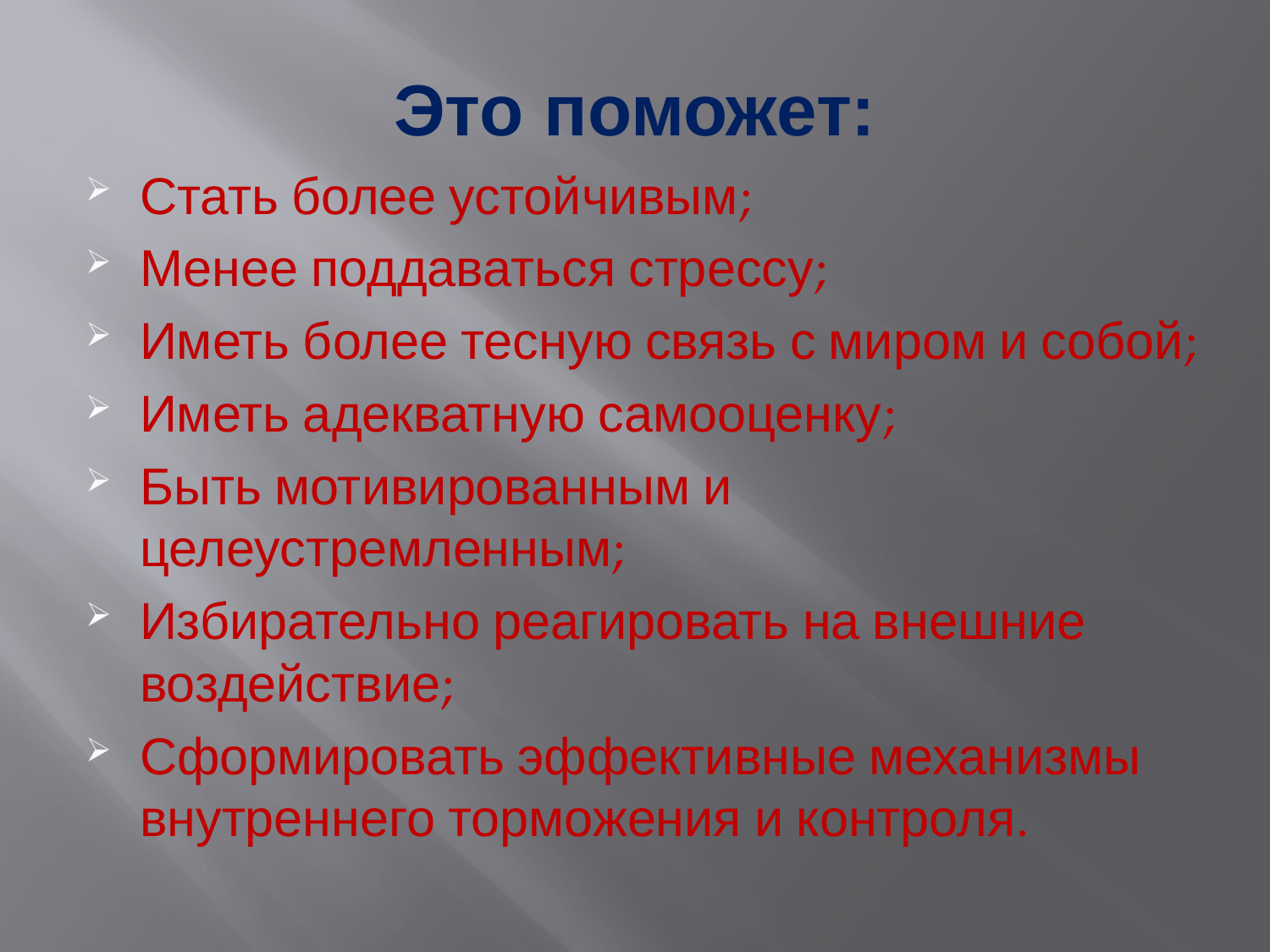

Это поможет:
Стать более устойчивым;
Менее поддаваться стрессу;
Иметь более тесную связь с миром и собой;
Иметь адекватную самооценку;
Быть мотивированным и целеустремленным;
Избирательно реагировать на внешние воздействие;
Сформировать эффективные механизмы внутреннего торможения и контроля.